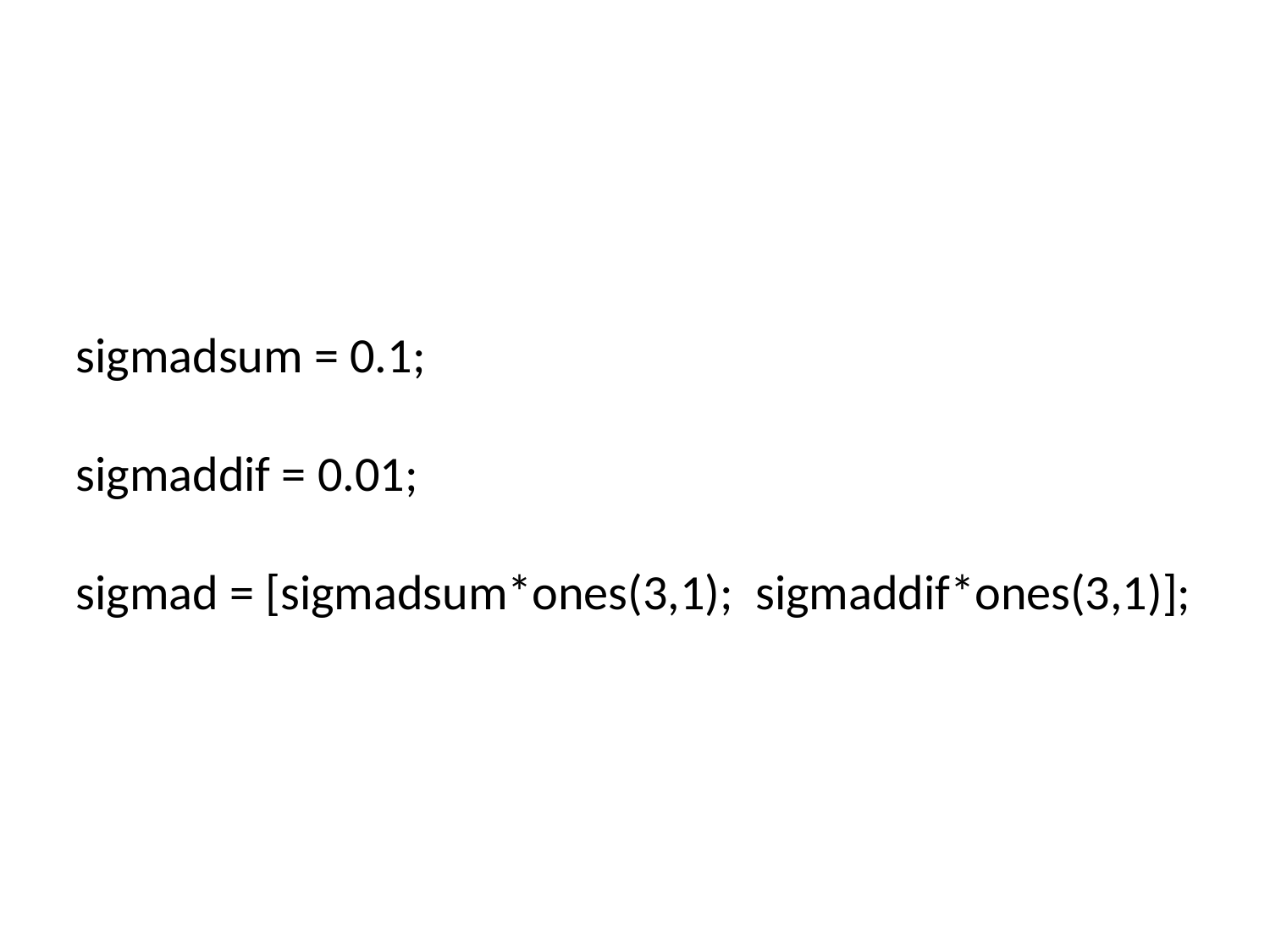

sigmadsum = 0.1;

sigmaddif = 0.01;

sigmad = [sigmadsum*ones(3,1);  sigmaddif*ones(3,1)];